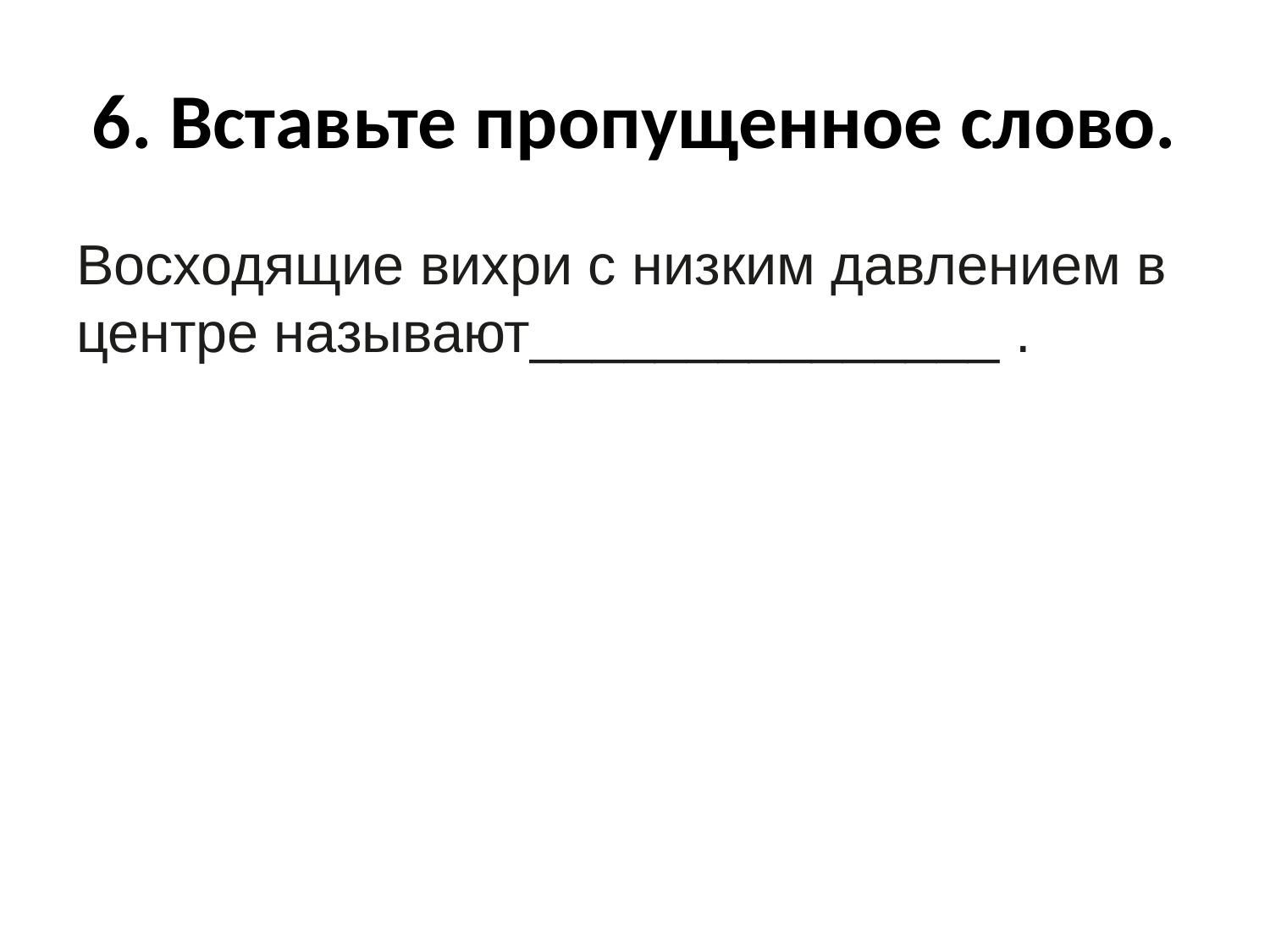

# 6. Вставьте пропущенное слово.
Восходящие вихри с низким давлением в центре называют_______________ .